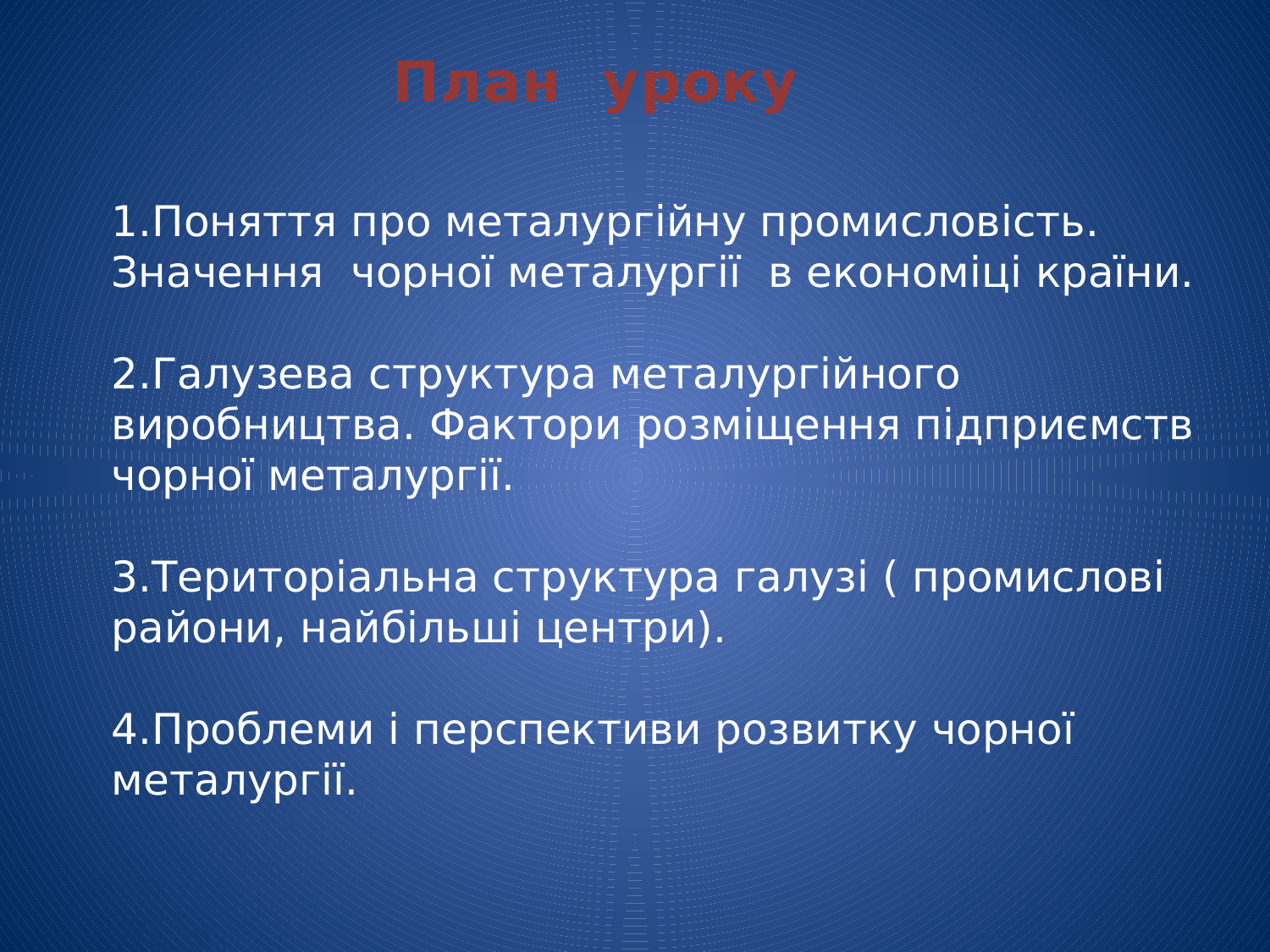

План  уроку
1.Поняття про металургійну промисловість. Значення  чорної металургії  в економіці країни.

2.Галузева структура металургійного виробництва. Фактори розміщення підприємств чорної металургії.

3.Територіальна структура галузі ( промислові райони, найбільші центри).

4.Проблеми і перспективи розвитку чорної металургії.